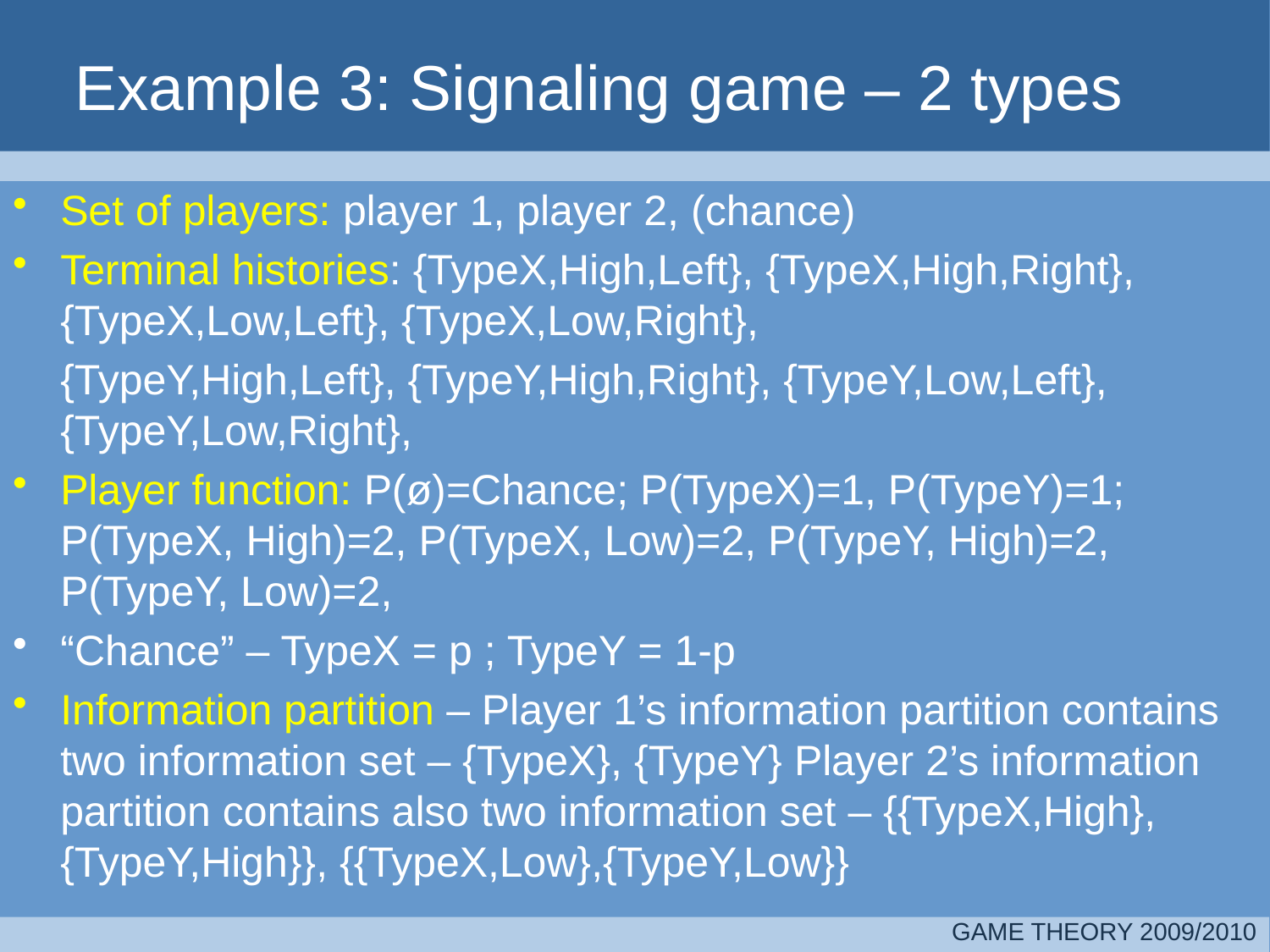

Example 3: Signaling game – 2 types
Set of players: player 1, player 2, (chance)
Terminal histories: {TypeX,High,Left}, {TypeX,High,Right}, {TypeX,Low,Left}, {TypeX,Low,Right},
	{TypeY,High,Left}, {TypeY,High,Right}, {TypeY,Low,Left}, {TypeY,Low,Right},
Player function: P(ø)=Chance; P(TypeX)=1, P(TypeY)=1; P(TypeX, High)=2, P(TypeX, Low)=2, P(TypeY, High)=2, P(TypeY, Low)=2,
“Chance” – TypeX = p ; TypeY = 1-p
Information partition – Player 1’s information partition contains two information set – {TypeX}, {TypeY} Player 2’s information partition contains also two information set – {{TypeX,High},{TypeY,High}}, {{TypeX,Low},{TypeY,Low}}
GAME THEORY 2009/2010